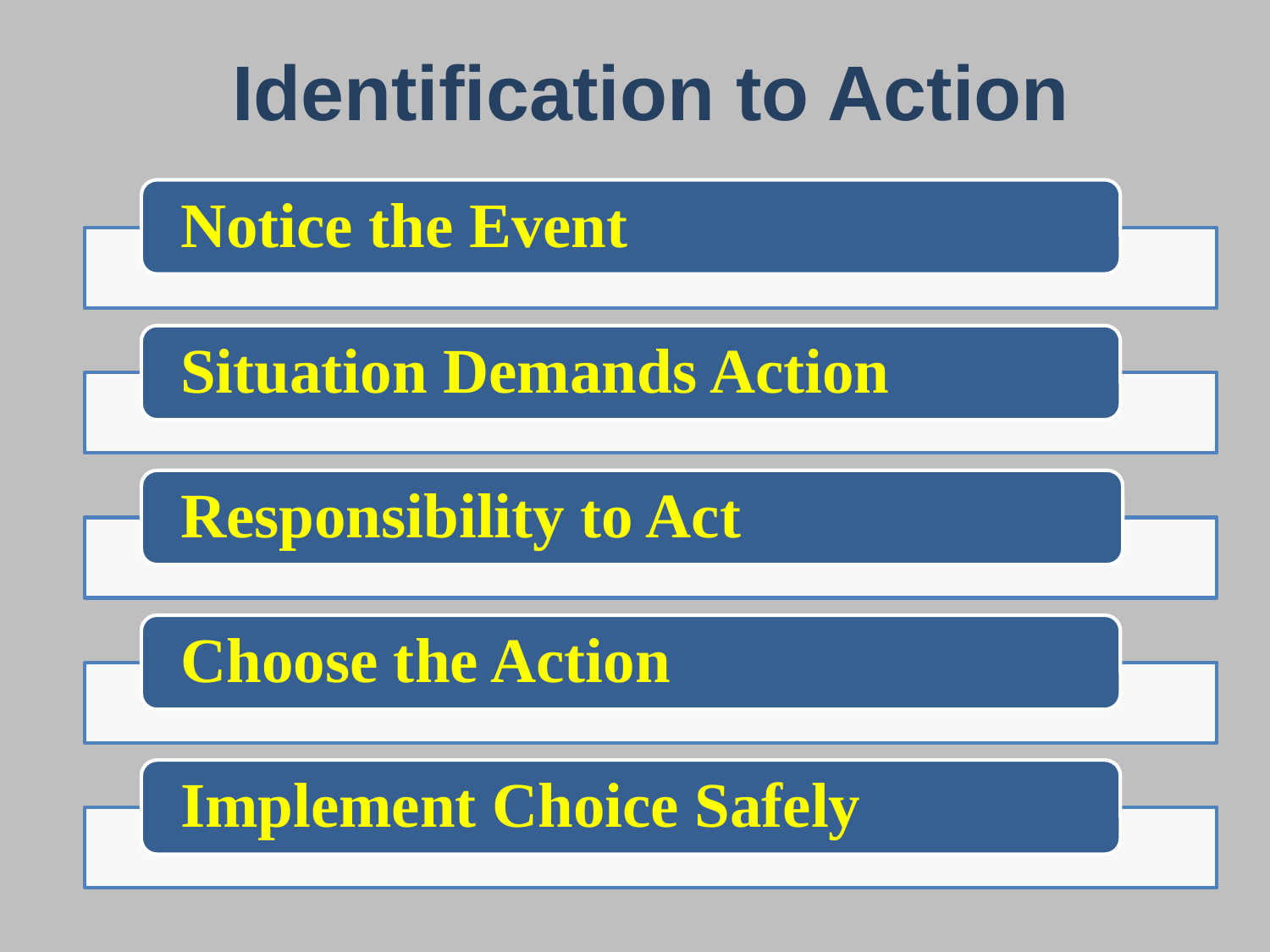

# Identification to Action
Notice the Event
Situation Demands Action
Responsibility to Act
Choose the Action
Implement Choice Safely